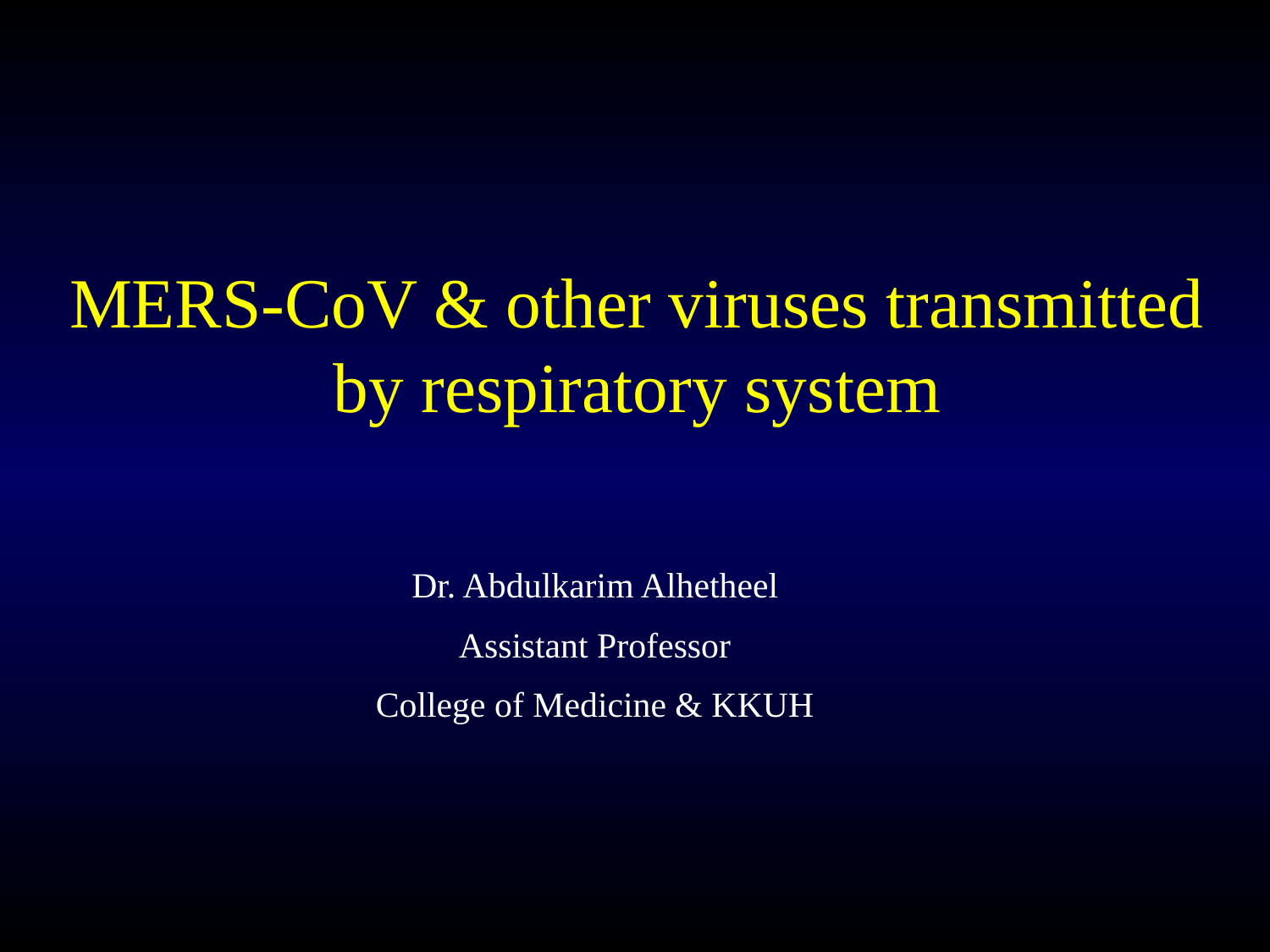

MERS-CoV & other viruses transmitted by respiratory system
Dr. Abdulkarim Alhetheel
Assistant Professor
College of Medicine & KKUH